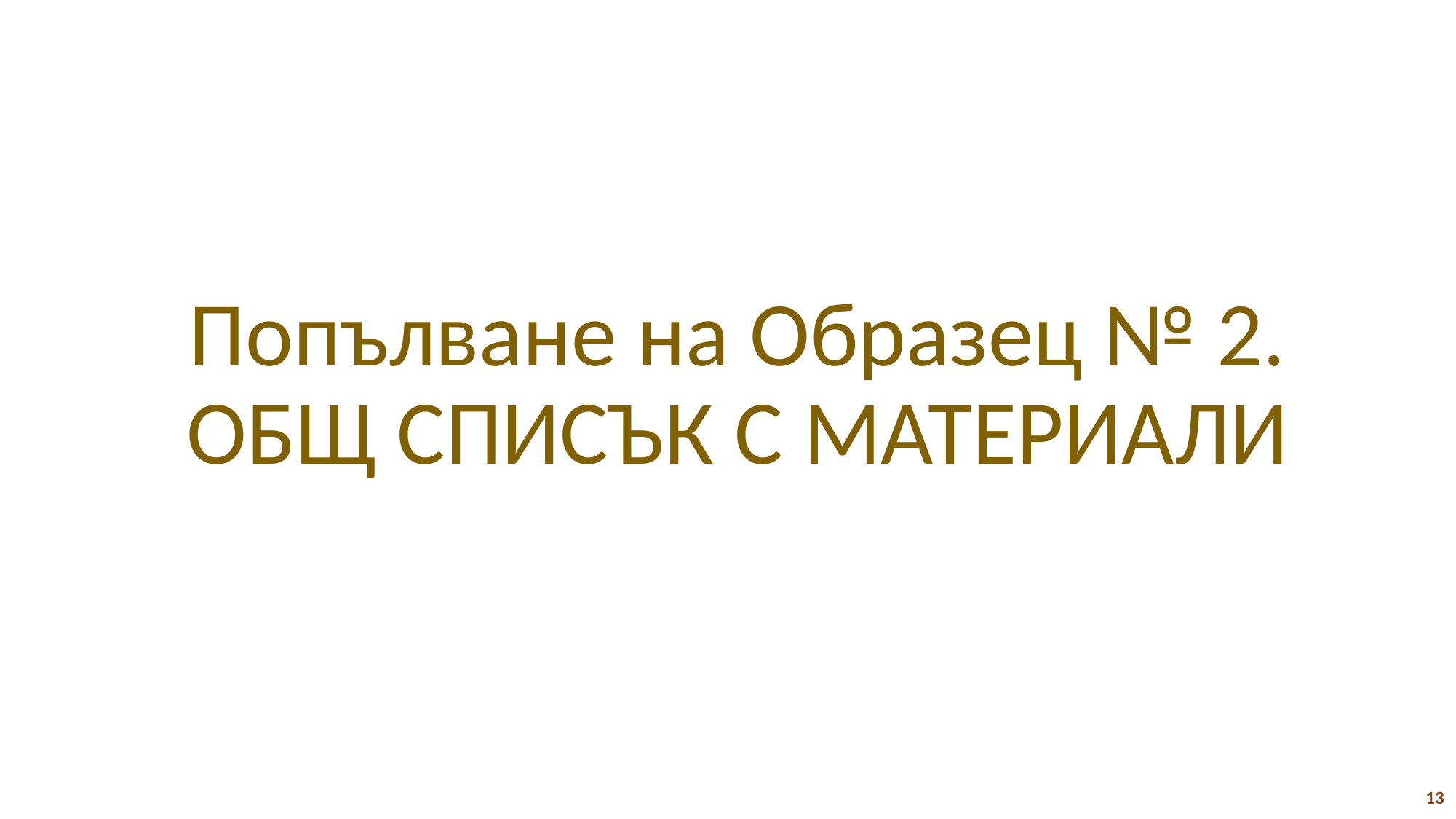

# Попълване на Образец № 2. ОБЩ СПИСЪК С МАТЕРИАЛИ
13